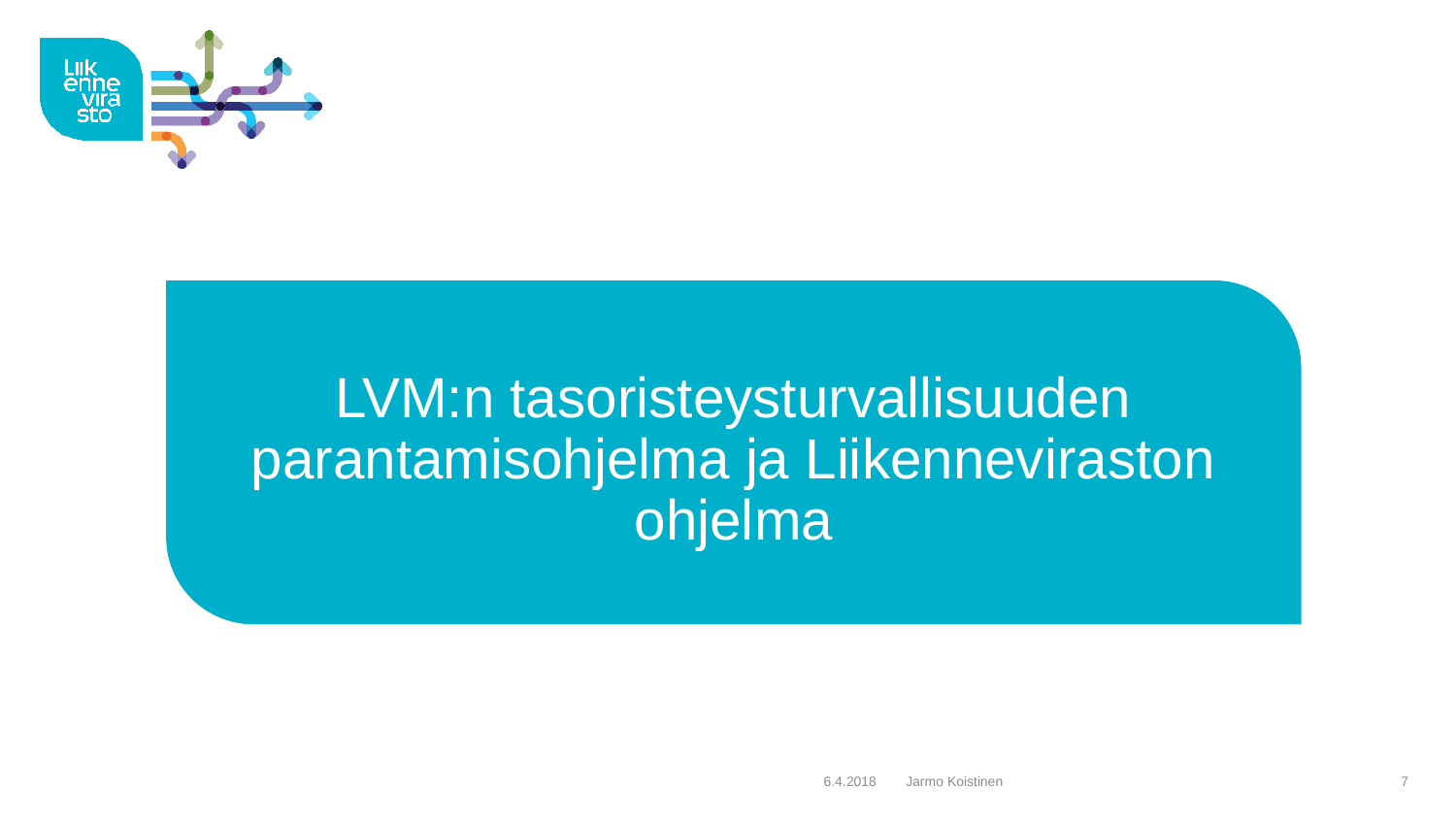

# LVM:n tasoristeysturvallisuuden parantamisohjelma ja Liikenneviraston ohjelma
6.4.2018
Jarmo Koistinen
7